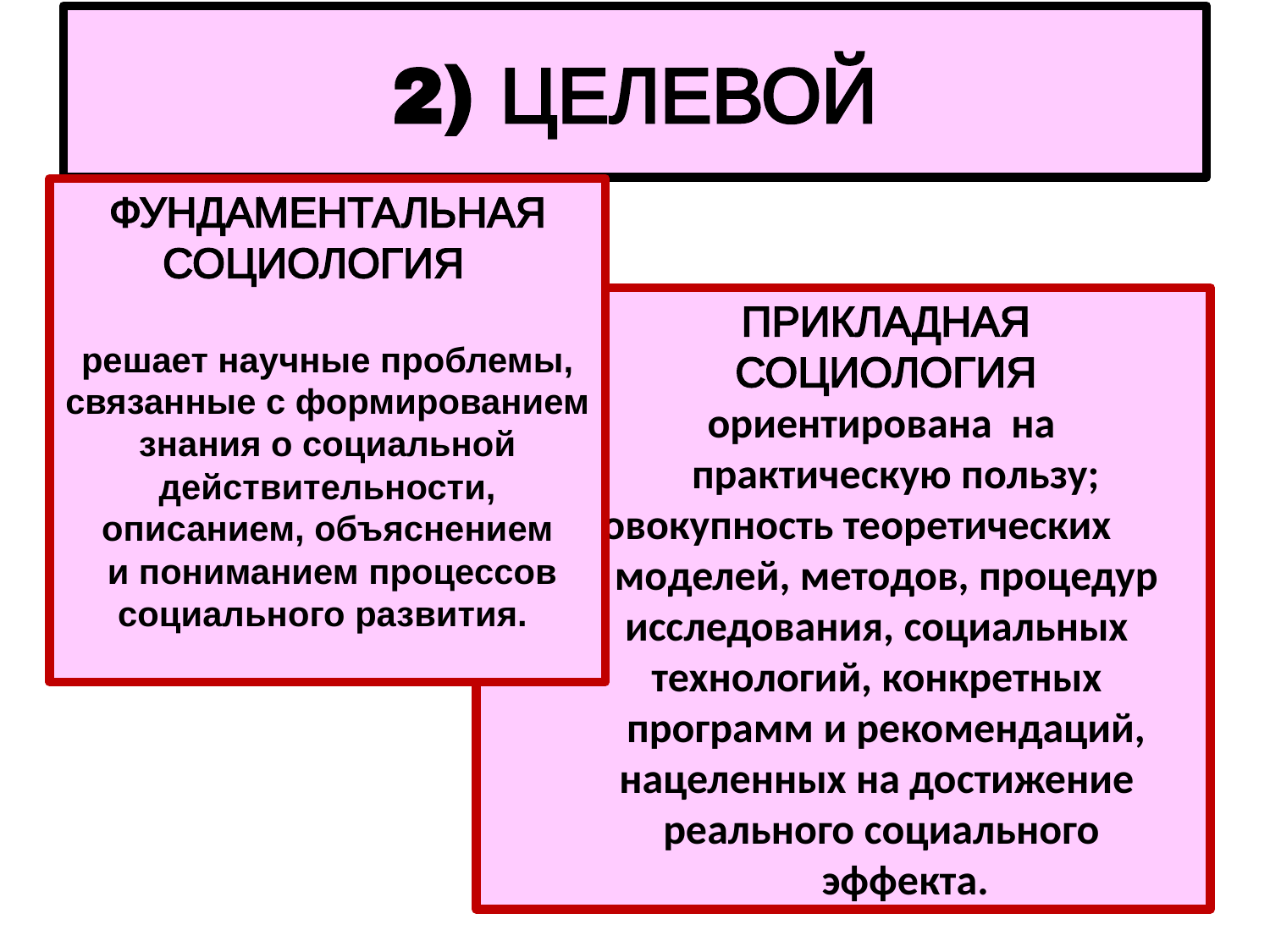

# 2) ЦЕЛЕВОЙ
ФУНДАМЕНТАЛЬНАЯ СОЦИОЛОГИЯ

решает научные проблемы, связанные с формированием знания о социальной действительности, описанием, объяснением
 и пониманием процессов социального развития.

        ПРИКЛАДНАЯ
       СОЦИОЛОГИЯ
           ориентирована  на
           практическую пользу;
          совокупность теоретических
           моделей, методов, процедур
         исследования, социальных
        технологий, конкретных
           программ и рекомендаций,
          нацеленных на достижение
          реального социального
              эффекта.